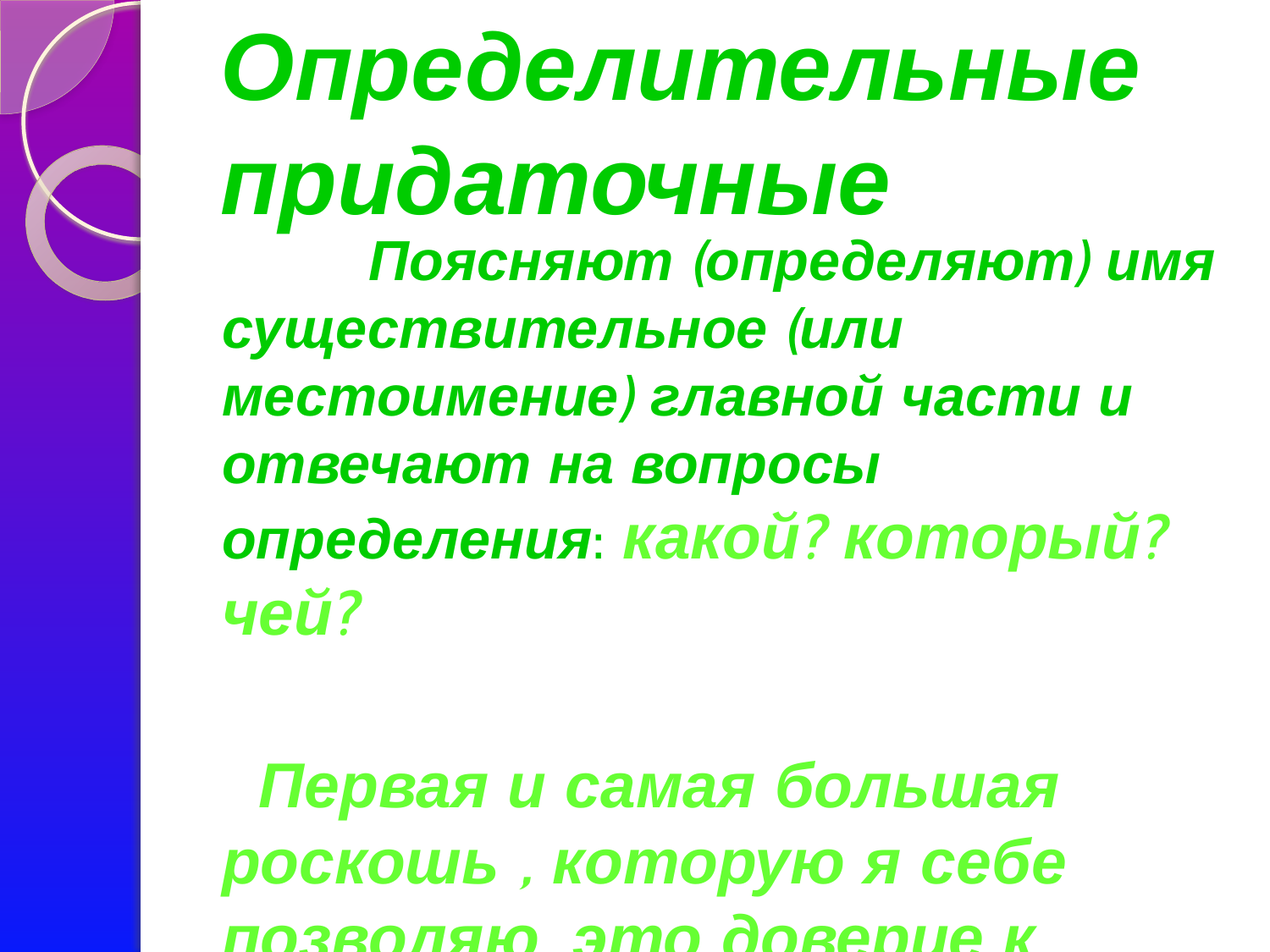

# Определительные придаточные
           Поясняют (определяют) имя существительное (или местоимение) главной части и отвечают на вопросы определения: какой? который? чей?

    Первая и самая большая роскошь , которую я себе позволяю, это доверие к людям.